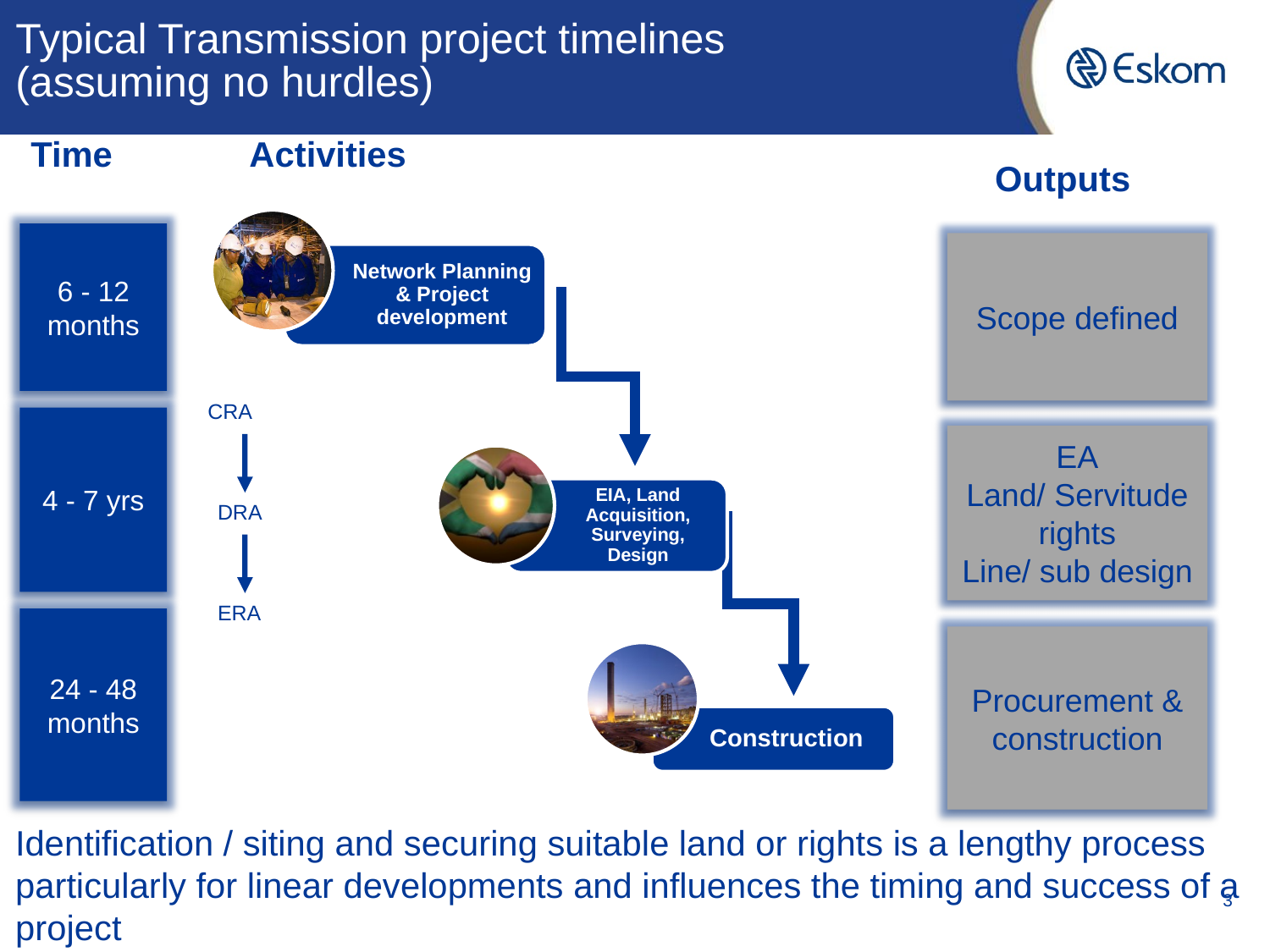

# Typical Transmission project timelines (assuming no hurdles)
Network Planning & Project development
Time
Activities
Outputs
6 - 12 months
4 - 7 yrs
24 - 48 months
CRA

DRA

ERA
Scope defined
EA
Land/ Servitude rights
Line/ sub design
Procurement & construction
EIA, Land Acquisition, Surveying, Design
Construction
Identification / siting and securing suitable land or rights is a lengthy process particularly for linear developments and influences the timing and success of a project
3